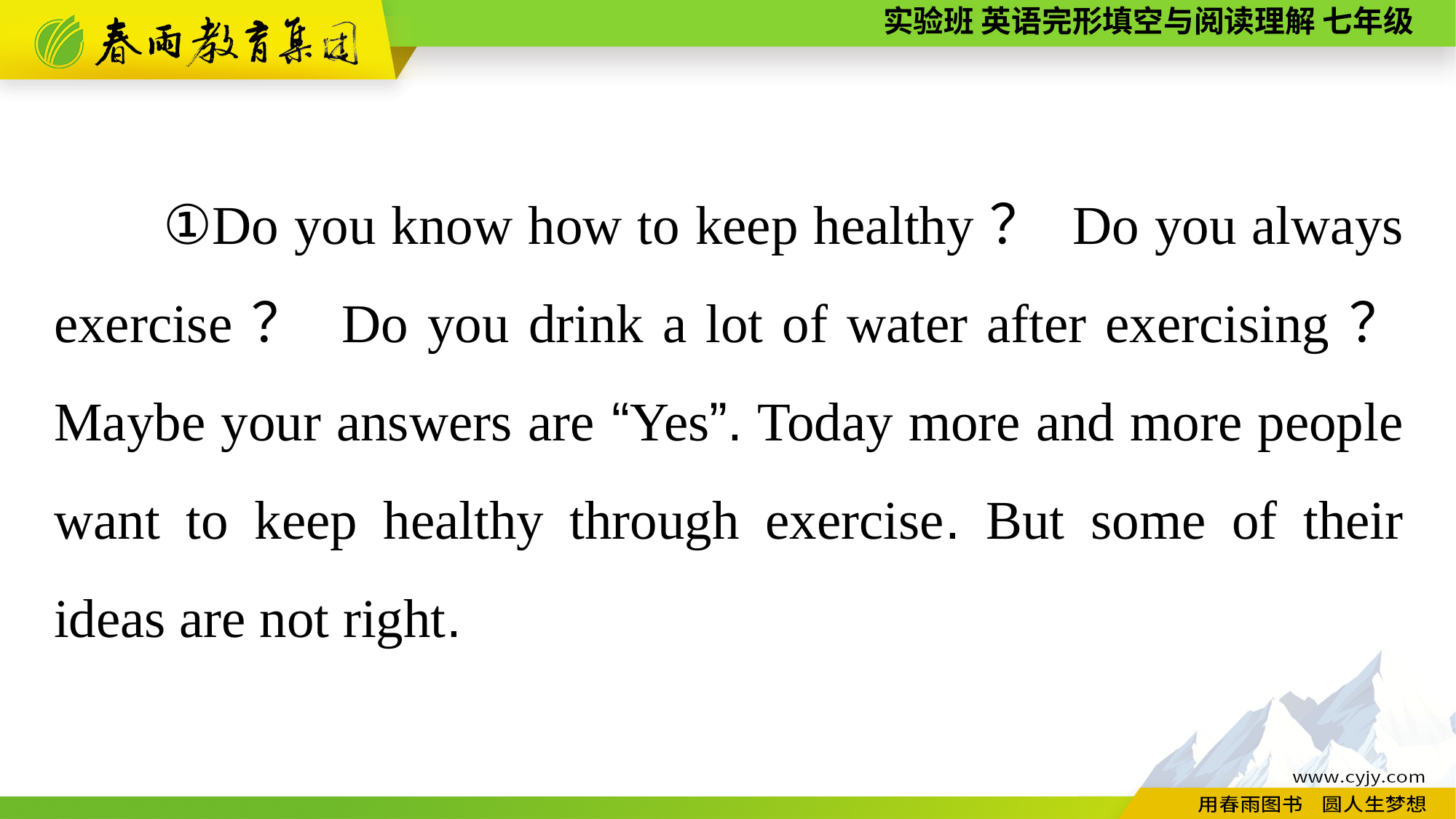

①Do you know how to keep healthy？ Do you always exercise？ Do you drink a lot of water after exercising？ Maybe your answers are “Yes”. Today more and more people want to keep healthy through exercise. But some of their ideas are not right.